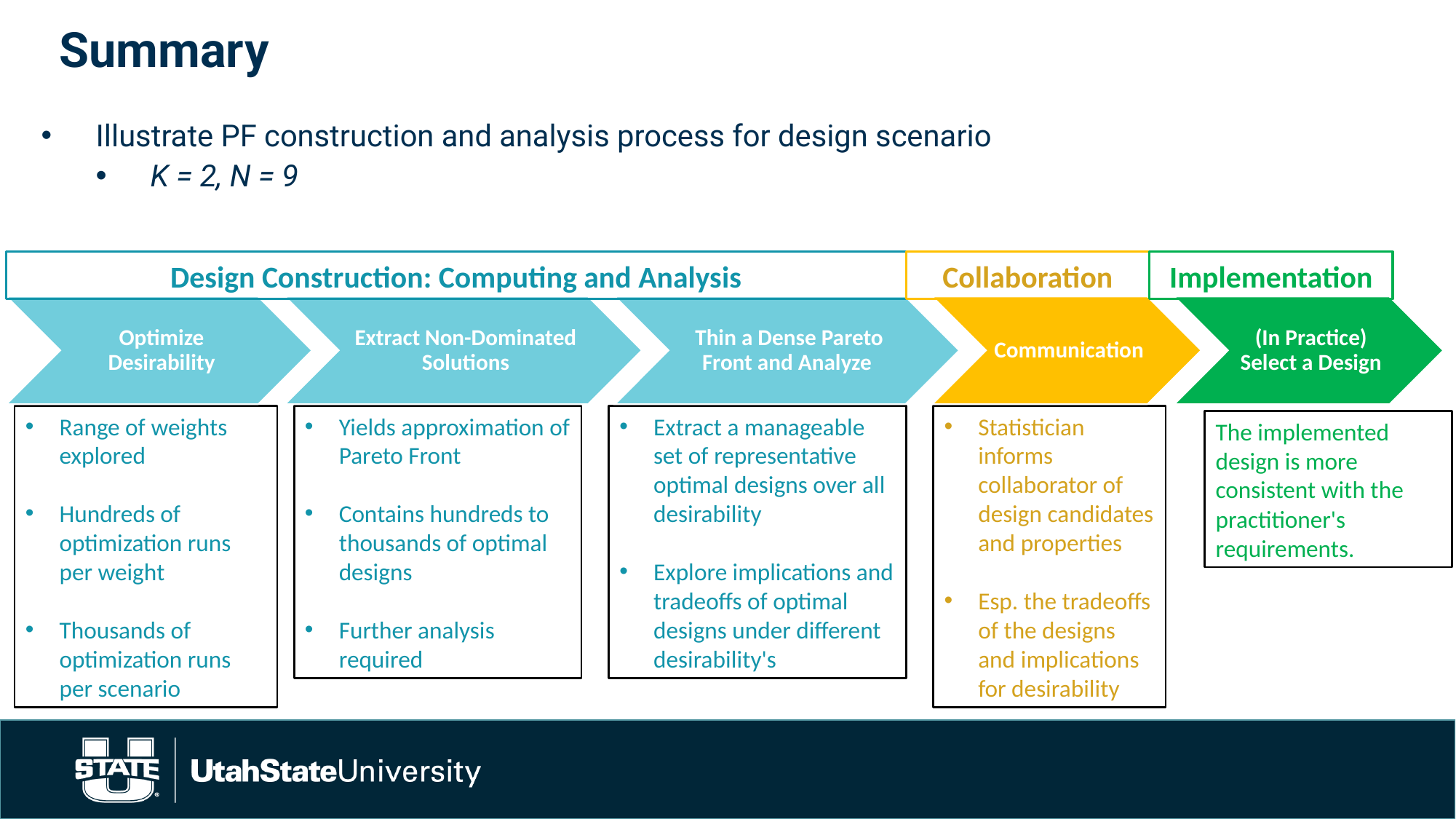

# Summary
Illustrate PF construction and analysis process for design scenario
K = 2, N = 9
Optimize Desirability
Extract Non-Dominated Solutions
Thin a Dense Pareto Front and Analyze
Communication
(In Practice) Select a Design
Design Construction: Computing and Analysis
Collaboration
Implementation
Statistician informs collaborator of design candidates and properties

Esp. the tradeoffs of the designs and implications for desirability
Range of weights explored

Hundreds of optimization runs per weight

Thousands of optimization runs per scenario
Yields approximation of Pareto Front

Contains hundreds to thousands of optimal designs

Further analysis required
Extract a manageable set of representative optimal designs over all desirability

Explore implications and tradeoffs of optimal designs under different desirability's
The implemented design is more consistent with the practitioner's requirements.